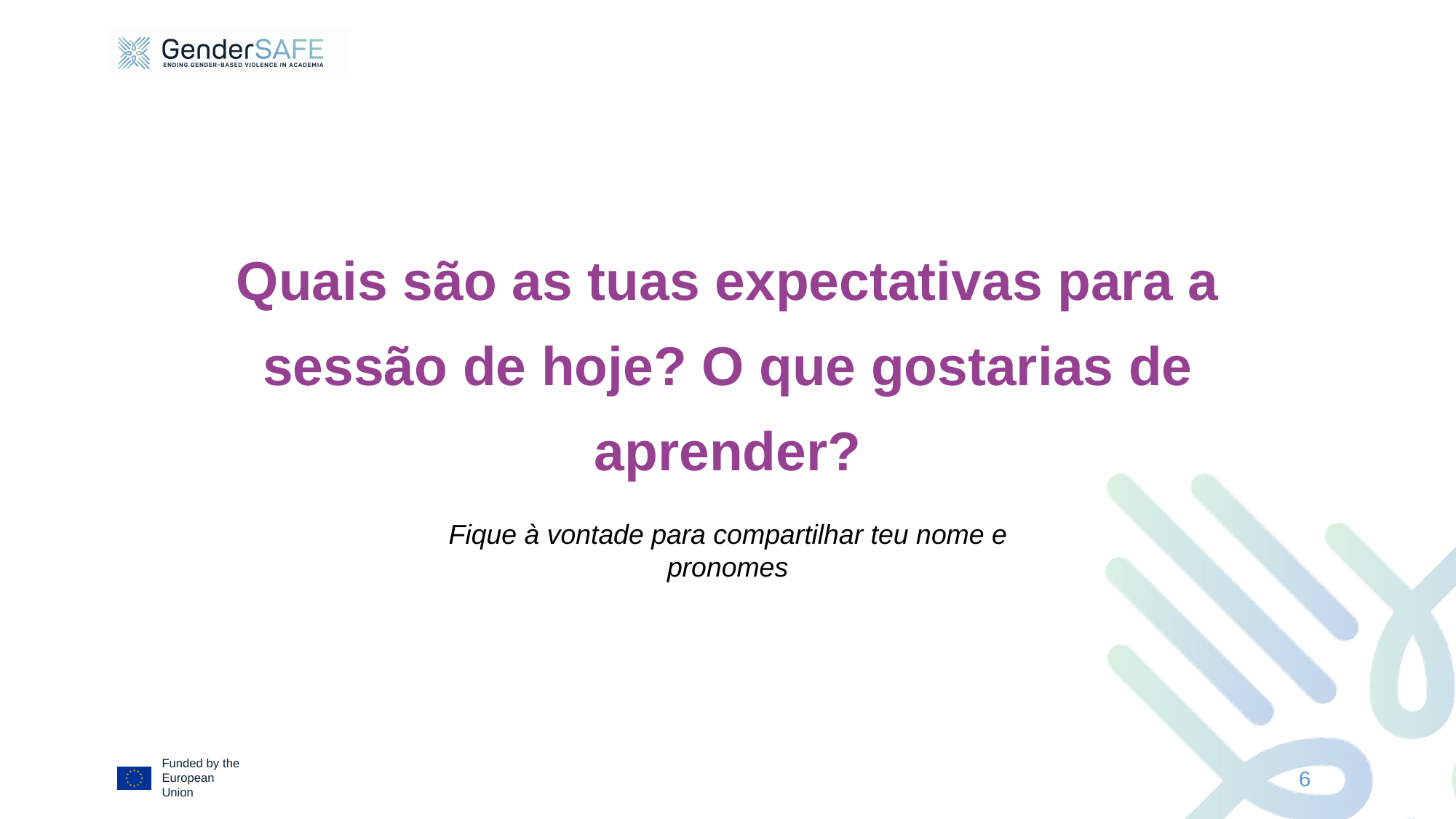

Quais são as tuas expectativas para a sessão de hoje? O que gostarias de aprender?
Fique à vontade para compartilhar teu nome e pronomes
6